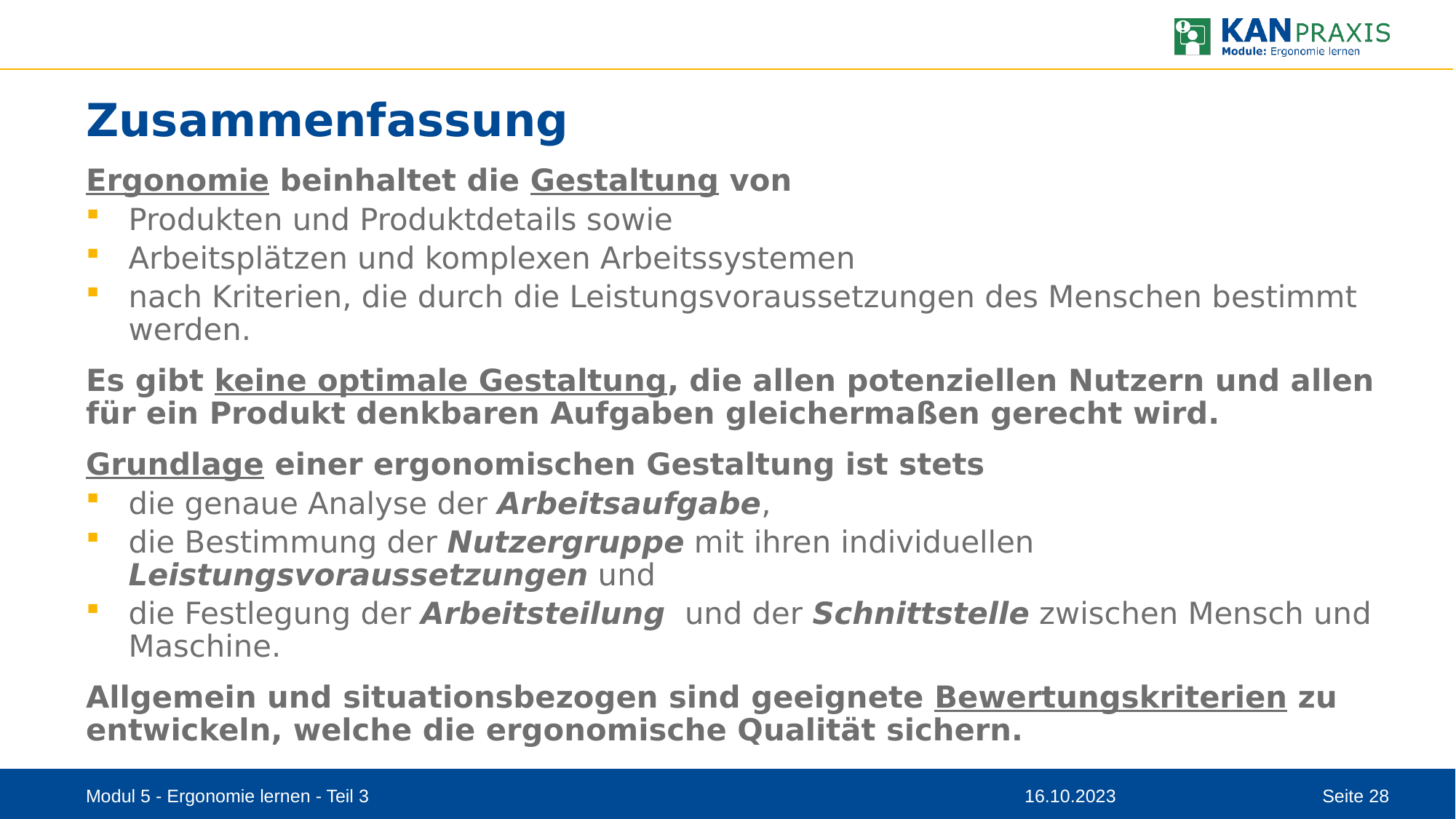

# Zusammenfassung
Ergonomie beinhaltet die Gestaltung von
Produkten und Produktdetails sowie
Arbeitsplätzen und komplexen Arbeitssystemen
nach Kriterien, die durch die Leistungsvoraussetzungen des Menschen bestimmt werden.
Es gibt keine optimale Gestaltung, die allen potenziellen Nutzern und allen für ein Produkt denkbaren Aufgaben gleichermaßen gerecht wird.
Grundlage einer ergonomischen Gestaltung ist stets
die genaue Analyse der Arbeitsaufgabe,
die Bestimmung der Nutzergruppe mit ihren individuellen Leistungsvoraussetzungen und
die Festlegung der Arbeitsteilung  und der Schnittstelle zwischen Mensch und Maschine.
Allgemein und situationsbezogen sind geeignete Bewertungskriterien zu entwickeln, welche die ergonomische Qualität sichern.
Modul 5 - Ergonomie lernen - Teil 3
16.10.2023
Seite 28